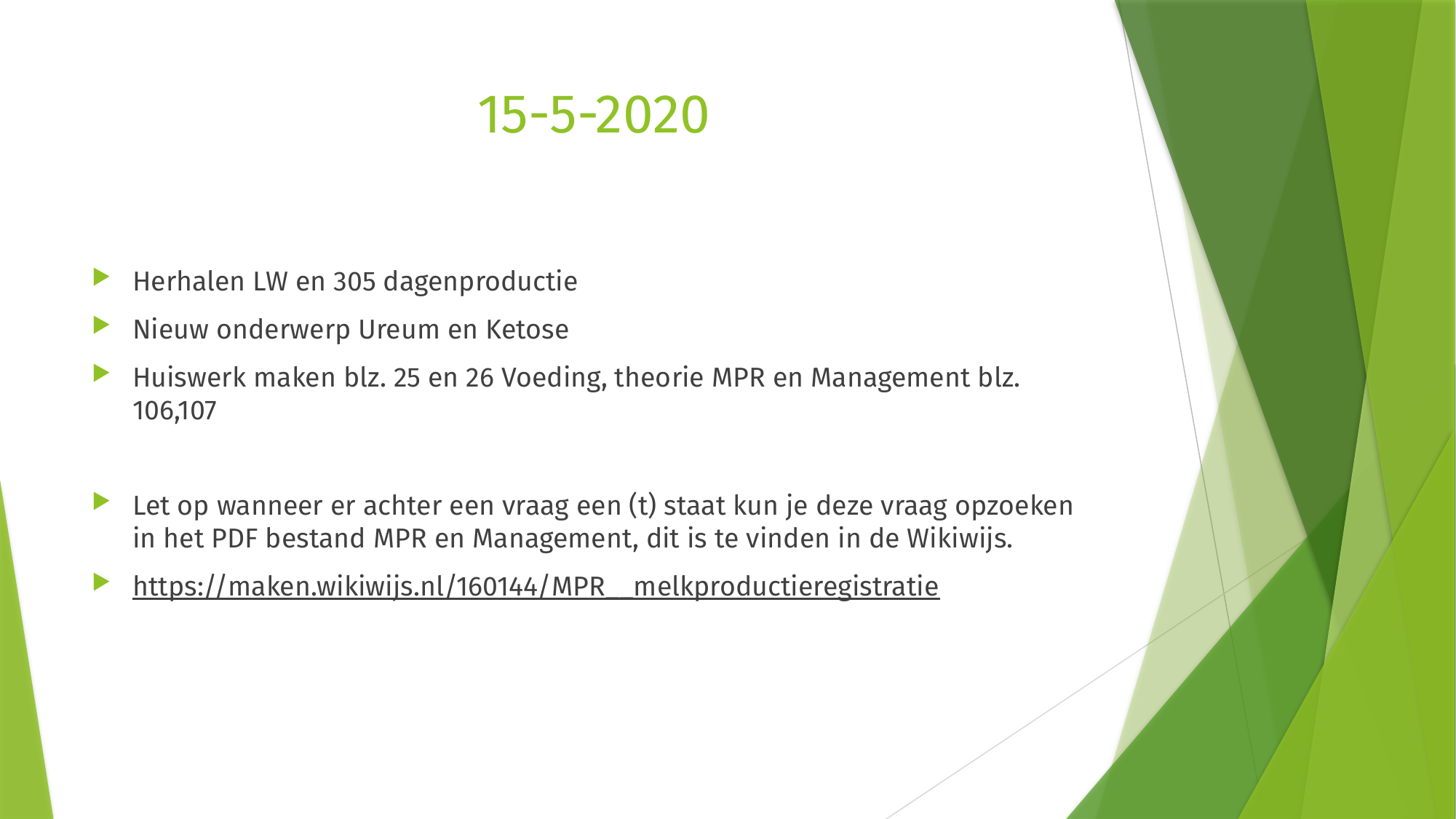

# 15-5-2020
Herhalen LW en 305 dagenproductie
Nieuw onderwerp Ureum en Ketose
Huiswerk maken blz. 25 en 26 Voeding, theorie MPR en Management blz. 106,107

Let op wanneer er achter een vraag een (t) staat kun je deze vraag opzoeken in het PDF bestand MPR en Management, dit is te vinden in de Wikiwijs.
https://maken.wikiwijs.nl/160144/MPR__melkproductieregistratie